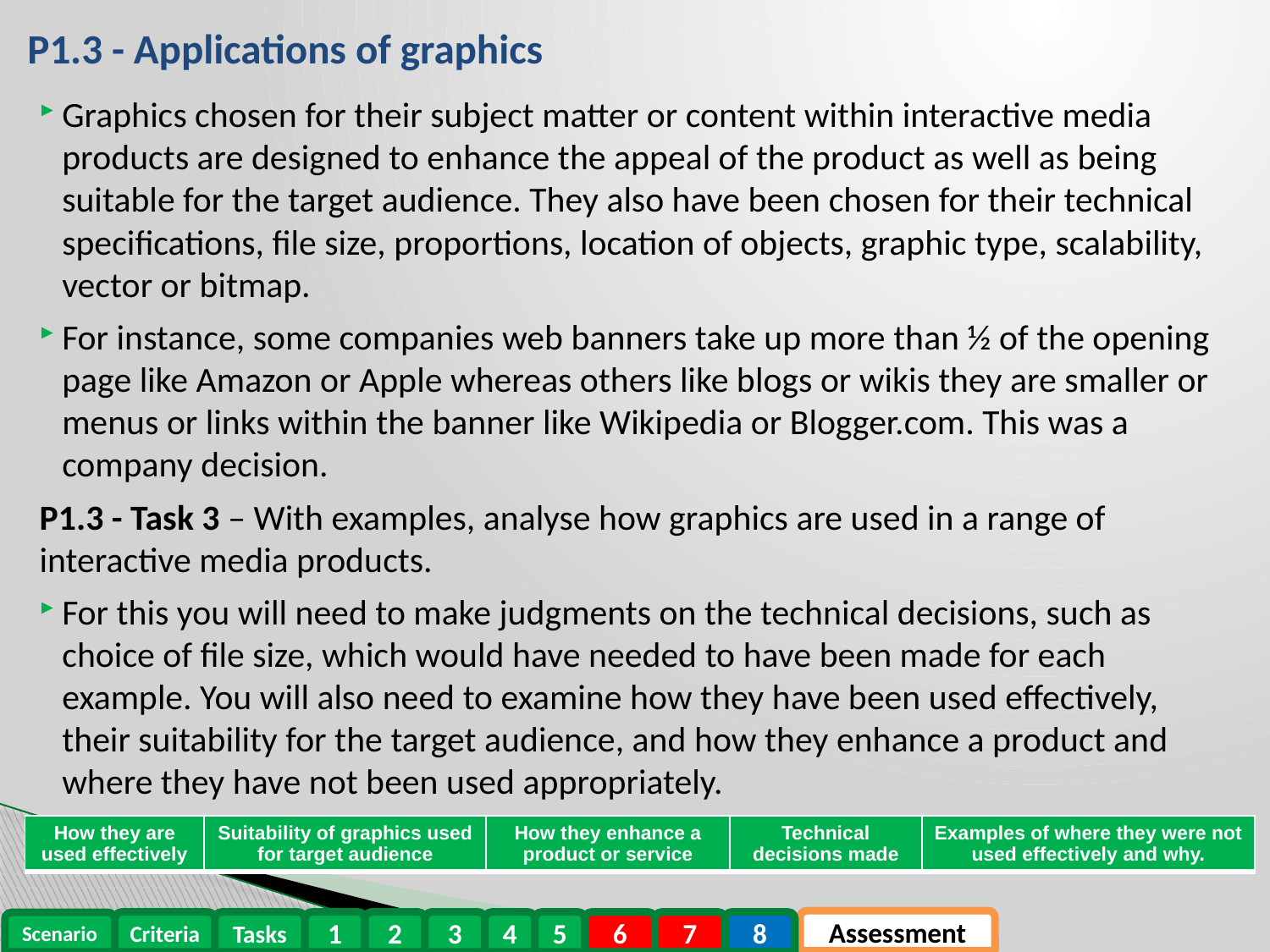

# P1.3 - Applications of graphics
Graphics chosen for their subject matter or content within interactive media products are designed to enhance the appeal of the product as well as being suitable for the target audience. They also have been chosen for their technical specifications, file size, proportions, location of objects, graphic type, scalability, vector or bitmap.
For instance, some companies web banners take up more than ½ of the opening page like Amazon or Apple whereas others like blogs or wikis they are smaller or menus or links within the banner like Wikipedia or Blogger.com. This was a company decision.
P1.3 - Task 3 – With examples, analyse how graphics are used in a range of interactive media products.
For this you will need to make judgments on the technical decisions, such as choice of file size, which would have needed to have been made for each example. You will also need to examine how they have been used effectively, their suitability for the target audience, and how they enhance a product and where they have not been used appropriately.
| How they are used effectively | Suitability of graphics used for target audience | How they enhance a product or service | Technical decisions made | Examples of where they were not used effectively and why. |
| --- | --- | --- | --- | --- |